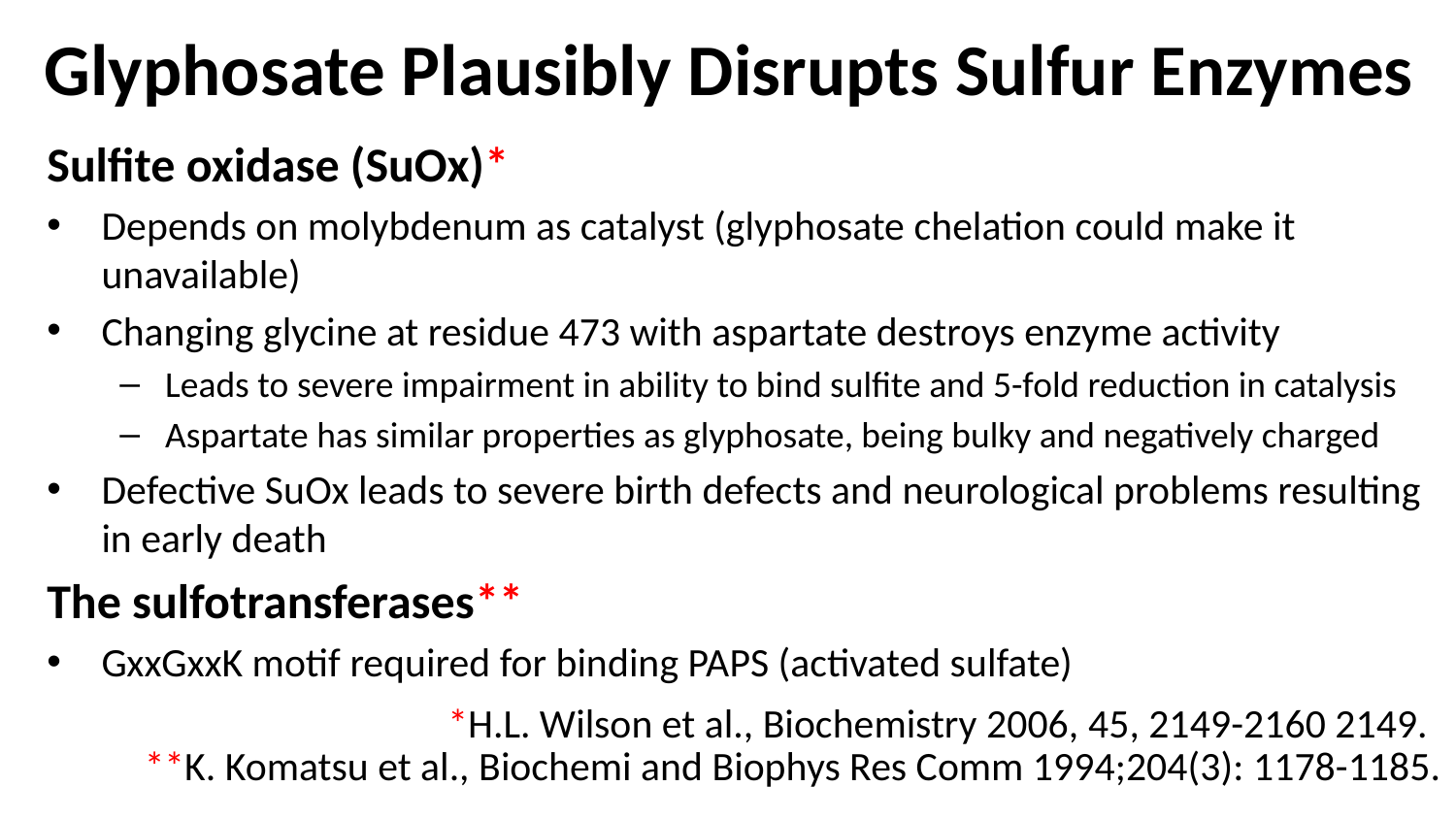

# Glyphosate Plausibly Disrupts Sulfur Enzymes
Sulfite oxidase (SuOx)*
Depends on molybdenum as catalyst (glyphosate chelation could make it unavailable)
Changing glycine at residue 473 with aspartate destroys enzyme activity
Leads to severe impairment in ability to bind sulfite and 5-fold reduction in catalysis
Aspartate has similar properties as glyphosate, being bulky and negatively charged
Defective SuOx leads to severe birth defects and neurological problems resulting in early death
The sulfotransferases**
GxxGxxK motif required for binding PAPS (activated sulfate)

*H.L. Wilson et al., Biochemistry 2006, 45, 2149-2160 2149.
**K. Komatsu et al., Biochemi and Biophys Res Comm 1994;204(3): 1178-1185.